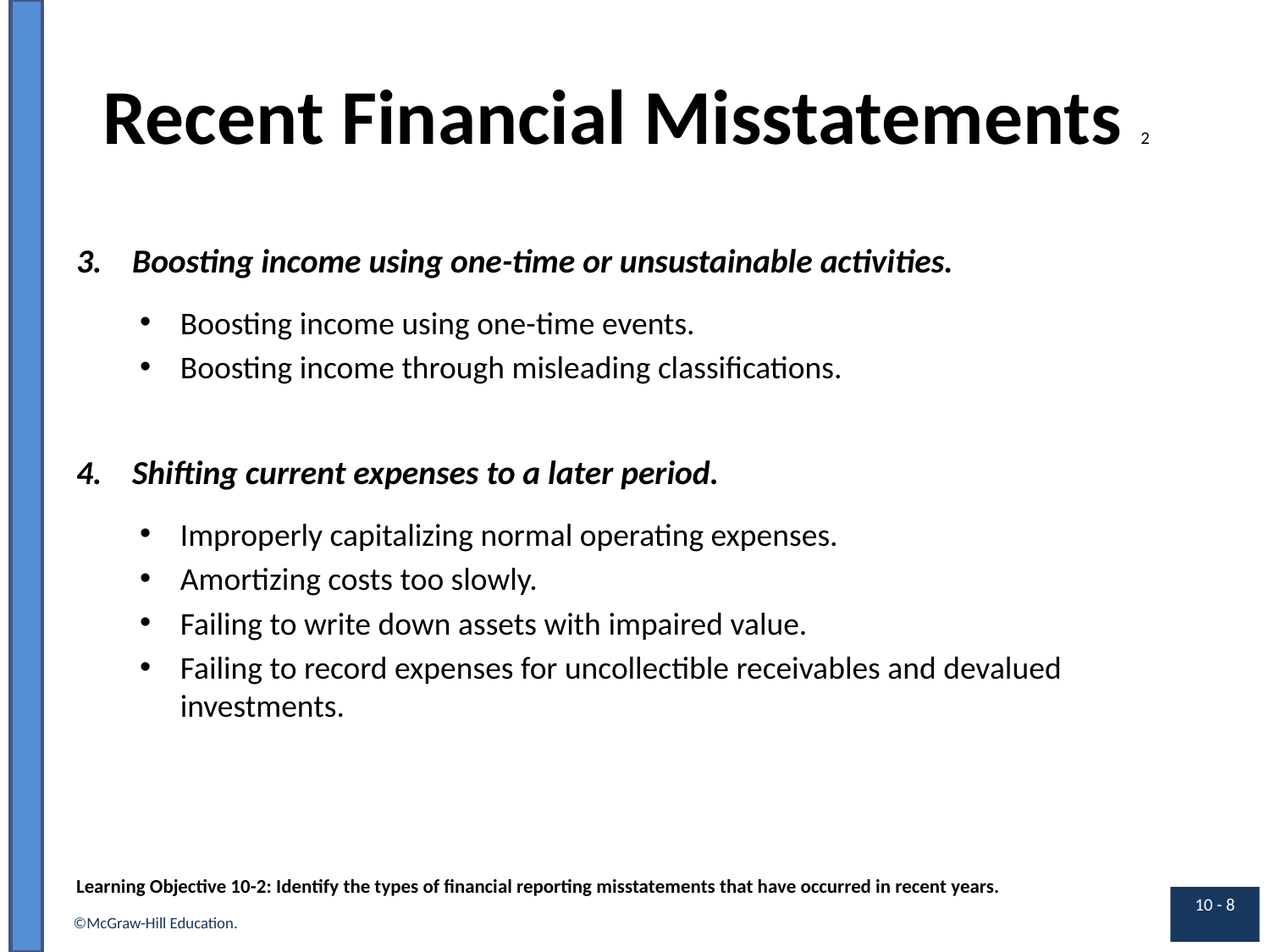

# Recent Financial Misstatements 2
Boosting income using one-time or unsustainable activities.
Boosting income using one-time events.
Boosting income through misleading classifications.
Shifting current expenses to a later period.
Improperly capitalizing normal operating expenses.
Amortizing costs too slowly.
Failing to write down assets with impaired value.
Failing to record expenses for uncollectible receivables and devalued investments.
Learning Objective 10-2: Identify the types of financial reporting misstatements that have occurred in recent years.